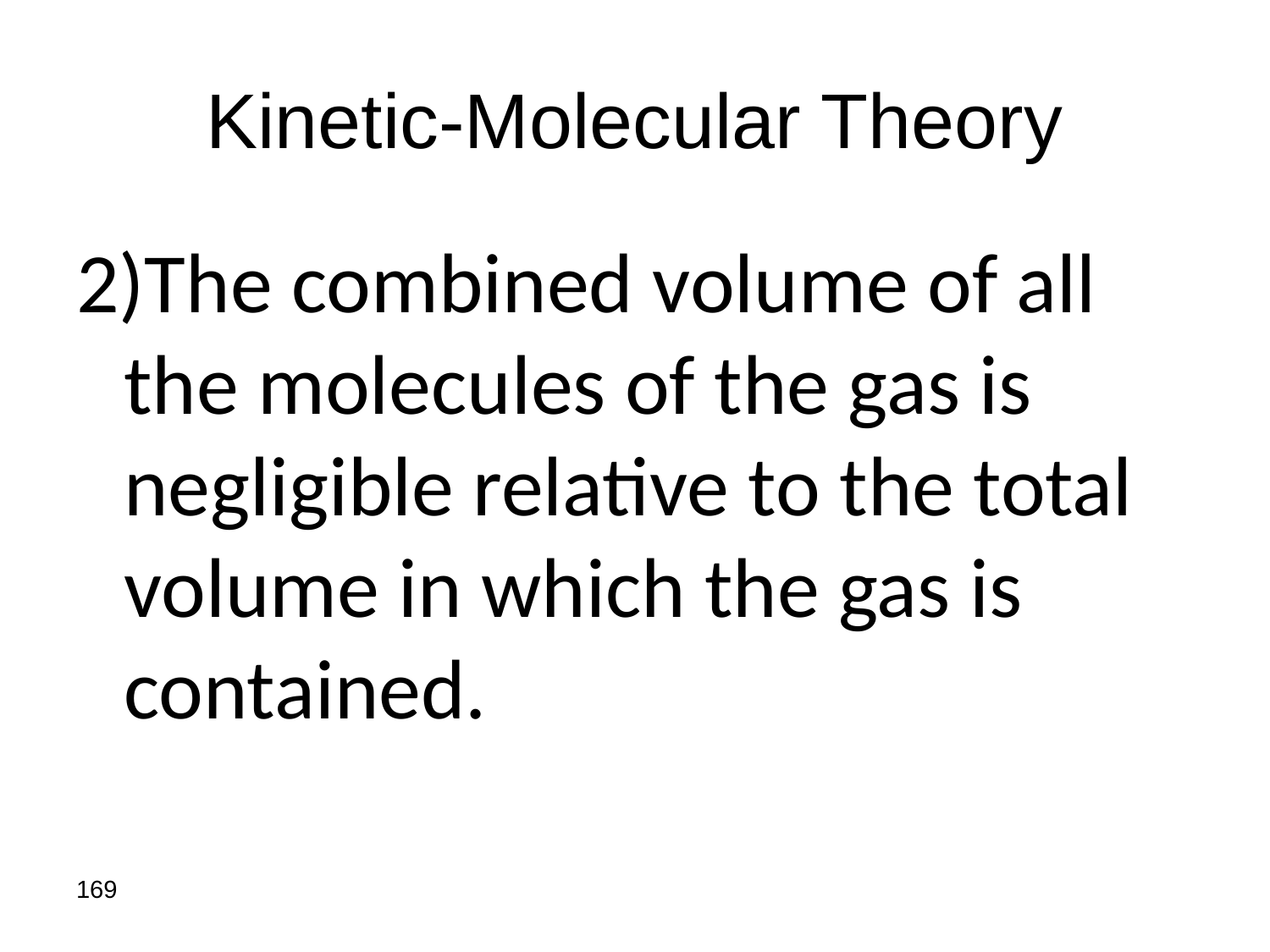

# Kinetic-Molecular Theory
2)The combined volume of all the molecules of the gas is negligible relative to the total volume in which the gas is contained.
169